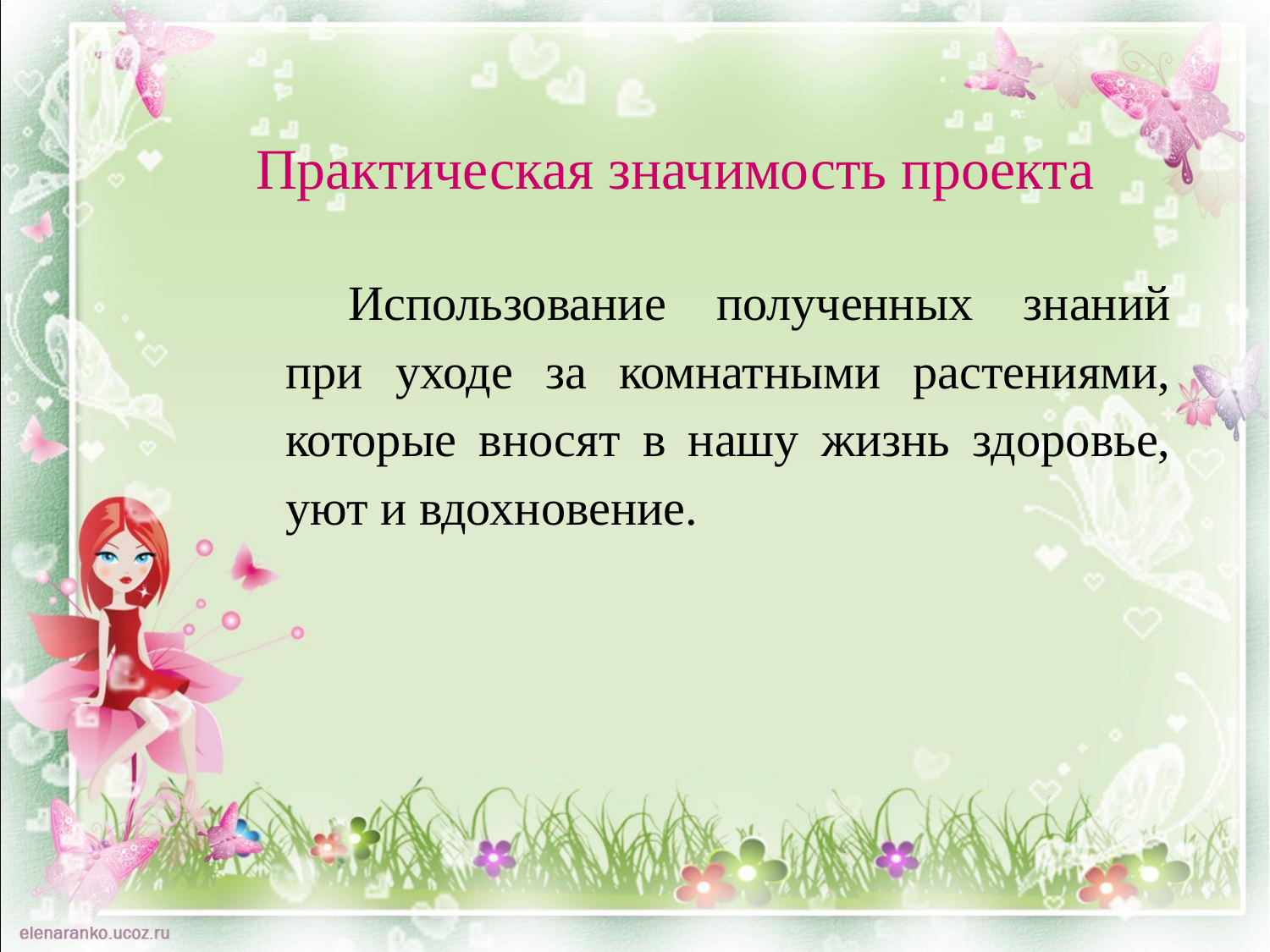

# Практическая значимость проекта
Использование полученных знаний при уходе за комнатными растениями, которые вносят в нашу жизнь здоровье, уют и вдохновение.